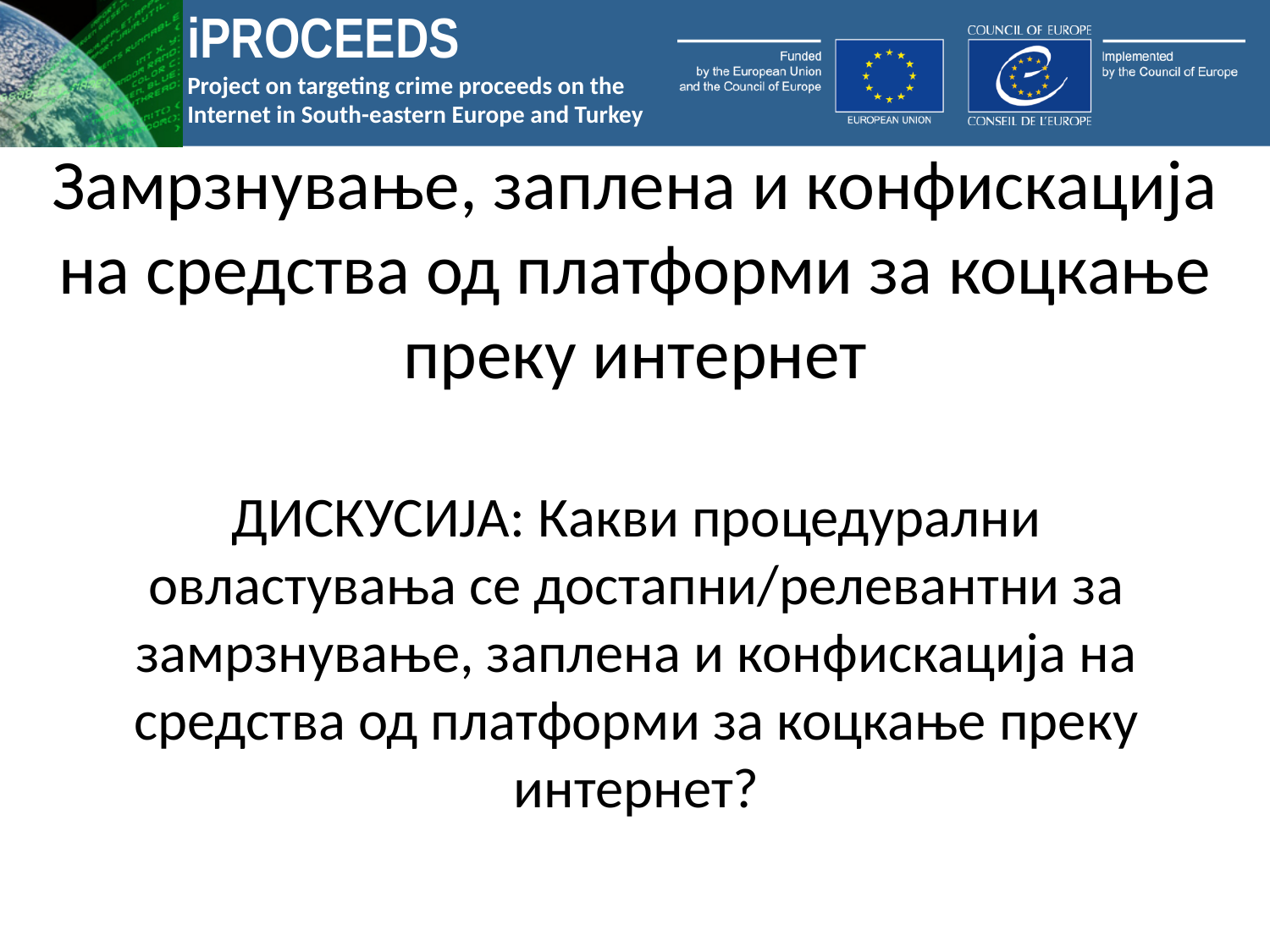

# Замрзнување, заплена и конфискација на средства од платформи за коцкање преку интернет

ДИСКУСИЈА: Какви процедурални овластувања се достапни/релевантни за замрзнување, заплена и конфискација на средства од платформи за коцкање преку интернет?